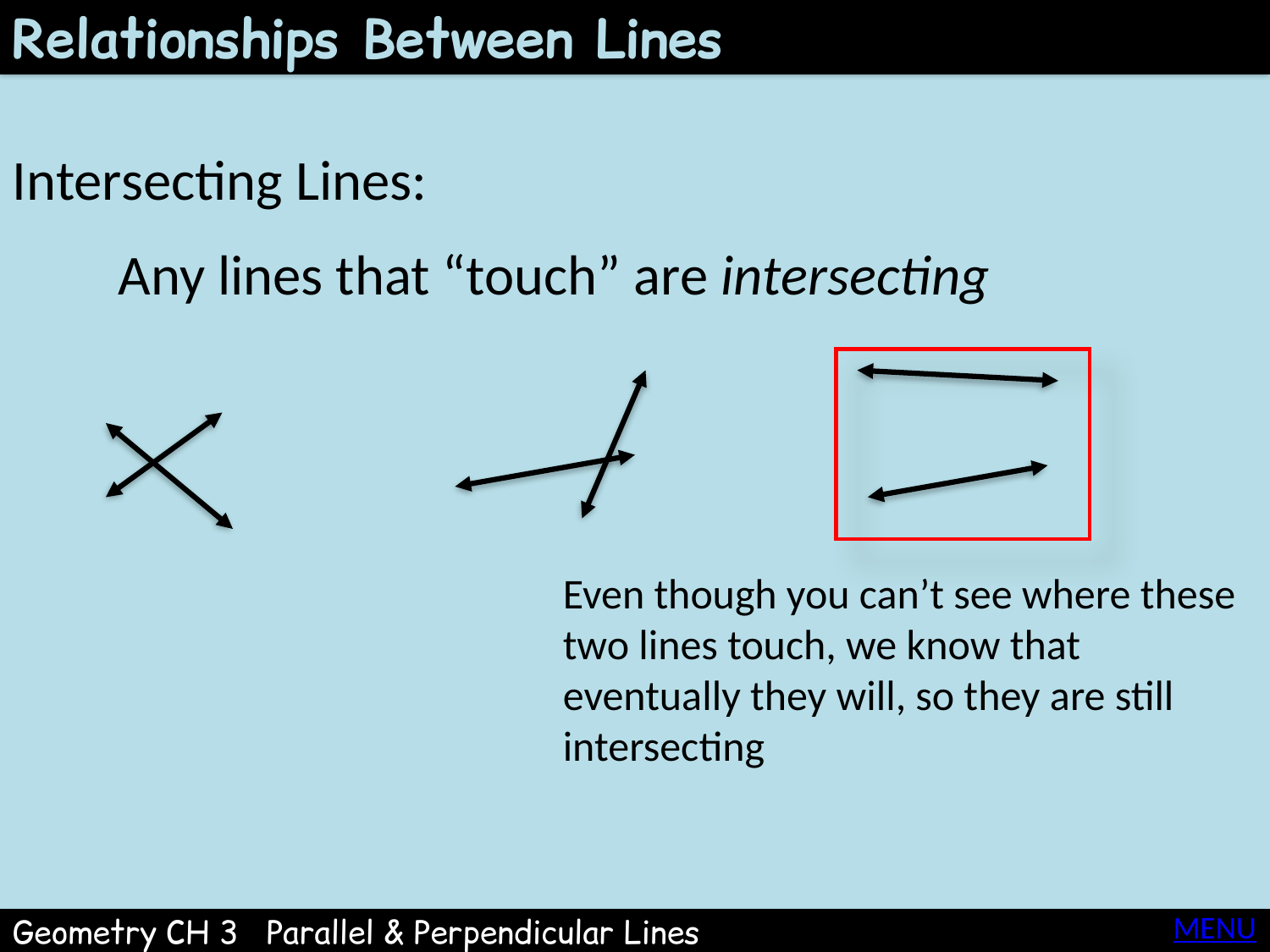

Relationships Between Lines
Intersecting Lines:
Any lines that “touch” are intersecting

Even though you can’t see where these two lines touch, we know that eventually they will, so they are still intersecting
MENU
Geometry CH 3	Parallel & Perpendicular Lines